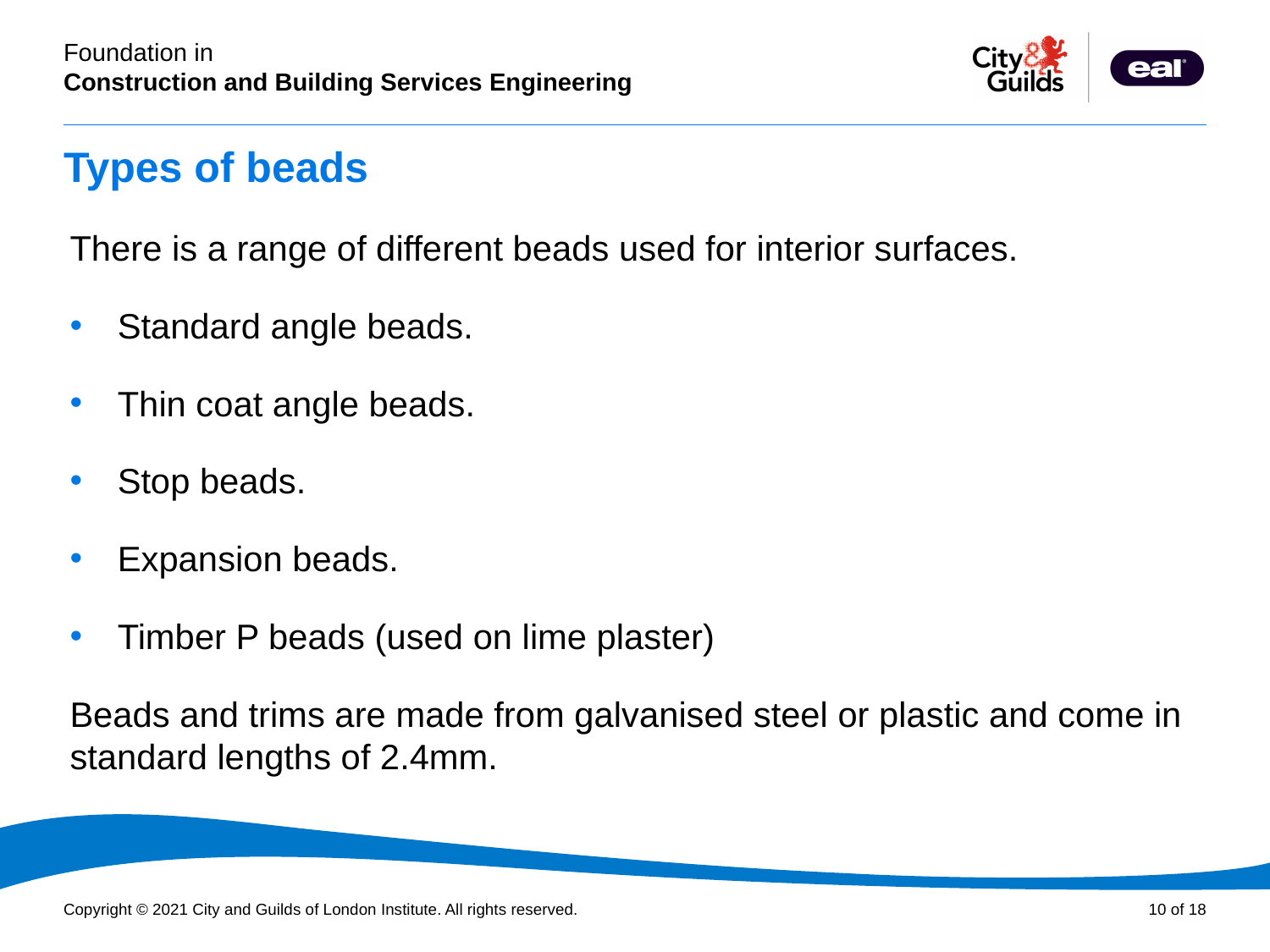

# Types of beads
There is a range of different beads used for interior surfaces.
Standard angle beads.
Thin coat angle beads.
Stop beads.
Expansion beads.
Timber P beads (used on lime plaster)
Beads and trims are made from galvanised steel or plastic and come in standard lengths of 2.4mm.